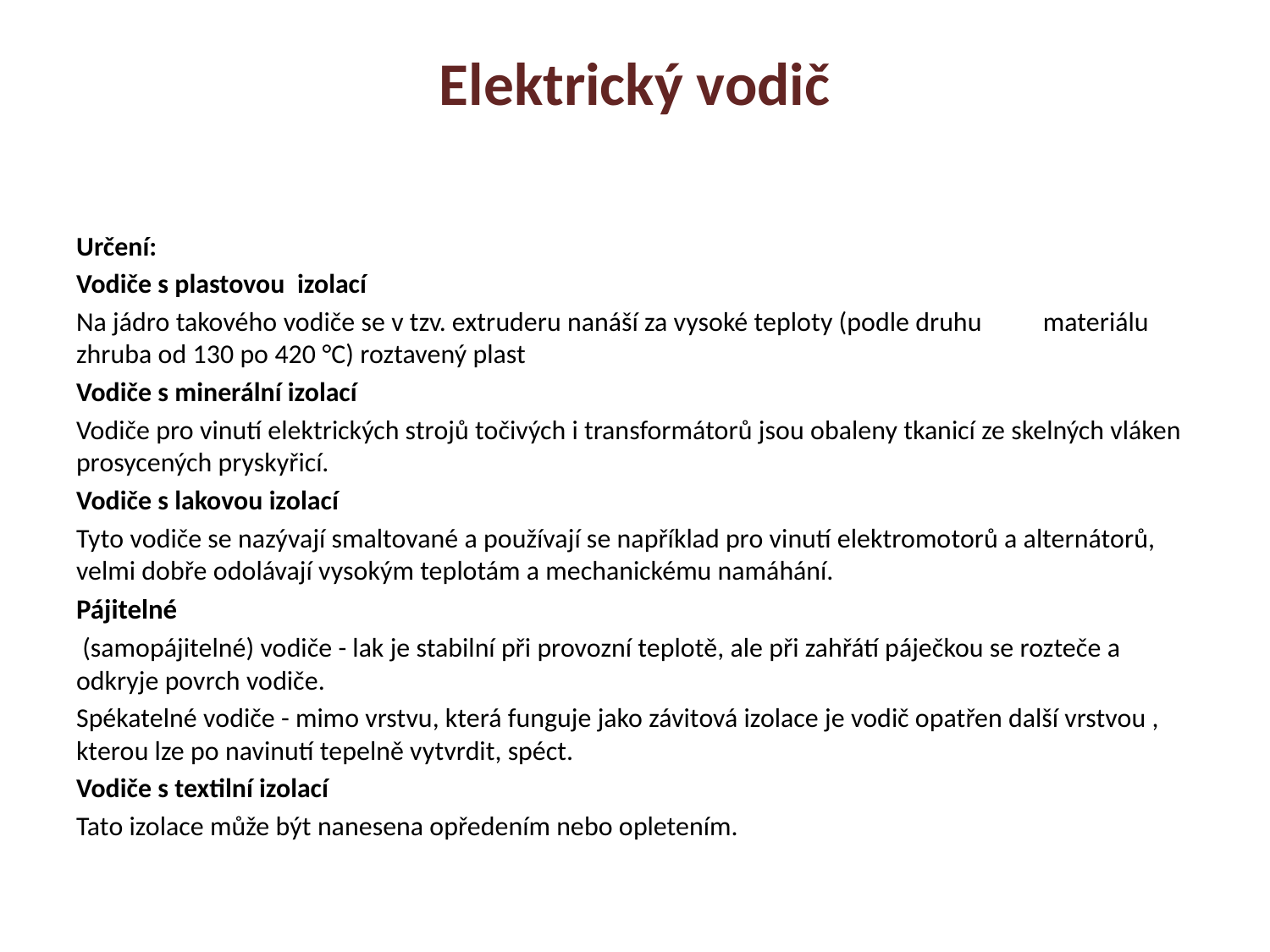

# Elektrický vodič
Určení:
Vodiče s plastovou  izolací
Na jádro takového vodiče se v tzv. extruderu nanáší za vysoké teploty (podle druhu          materiálu zhruba od 130 po 420 °C) roztavený plast
Vodiče s minerální izolací
Vodiče pro vinutí elektrických strojů točivých i transformátorů jsou obaleny tkanicí ze skelných vláken prosycených pryskyřicí.
Vodiče s lakovou izolací
Tyto vodiče se nazývají smaltované a používají se například pro vinutí elektromotorů a alternátorů, velmi dobře odolávají vysokým teplotám a mechanickému namáhání.
Pájitelné
 (samopájitelné) vodiče - lak je stabilní při provozní teplotě, ale při zahřátí páječkou se rozteče a odkryje povrch vodiče.
Spékatelné vodiče - mimo vrstvu, která funguje jako závitová izolace je vodič opatřen další vrstvou , kterou lze po navinutí tepelně vytvrdit, spéct.
Vodiče s textilní izolací
Tato izolace může být nanesena opředením nebo opletením.